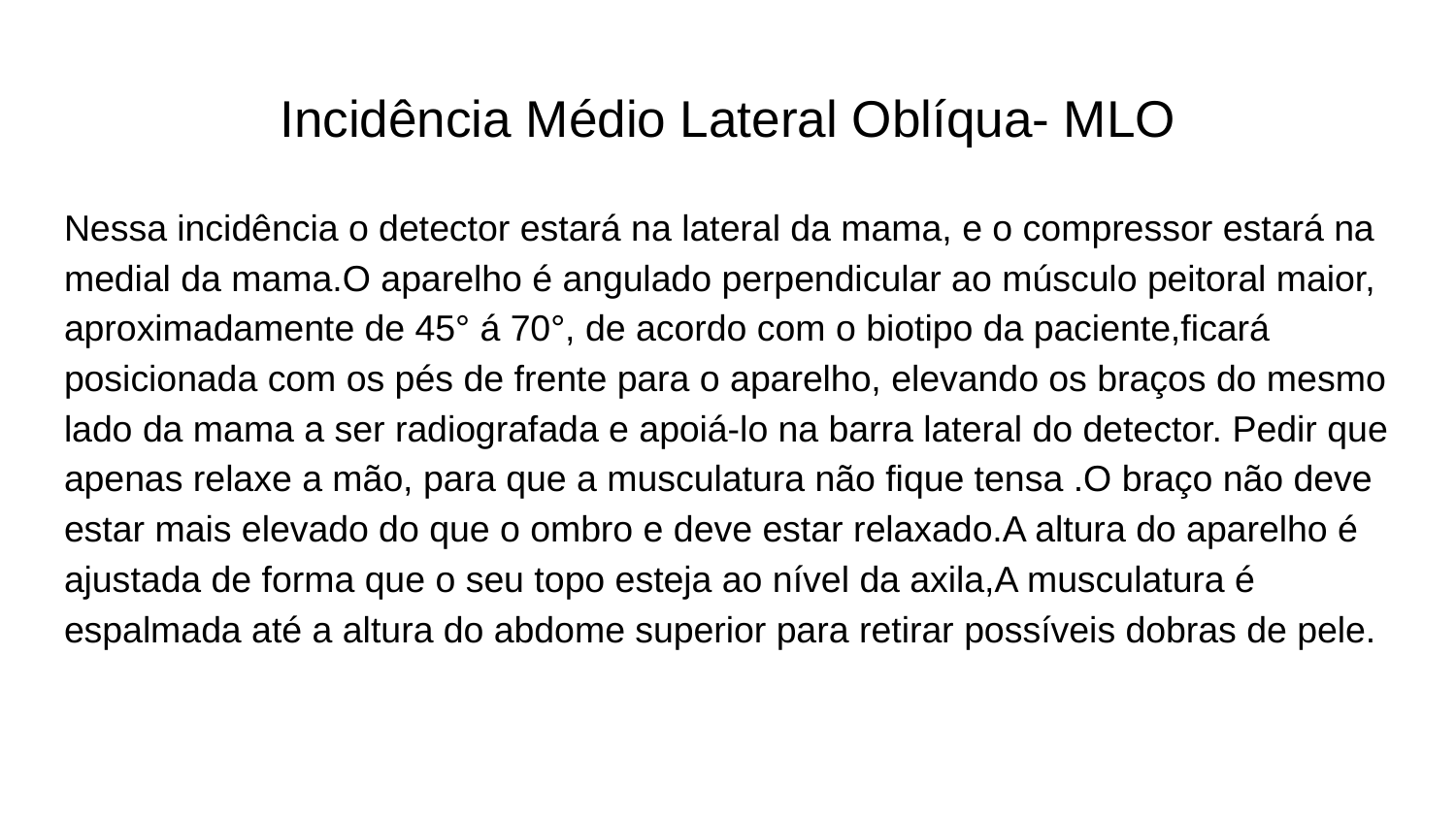

# Incidência Médio Lateral Oblíqua- MLO
Nessa incidência o detector estará na lateral da mama, e o compressor estará na medial da mama.O aparelho é angulado perpendicular ao músculo peitoral maior, aproximadamente de 45° á 70°, de acordo com o biotipo da paciente,ficará posicionada com os pés de frente para o aparelho, elevando os braços do mesmo lado da mama a ser radiografada e apoiá-lo na barra lateral do detector. Pedir que apenas relaxe a mão, para que a musculatura não fique tensa .O braço não deve estar mais elevado do que o ombro e deve estar relaxado.A altura do aparelho é ajustada de forma que o seu topo esteja ao nível da axila,A musculatura é espalmada até a altura do abdome superior para retirar possíveis dobras de pele.